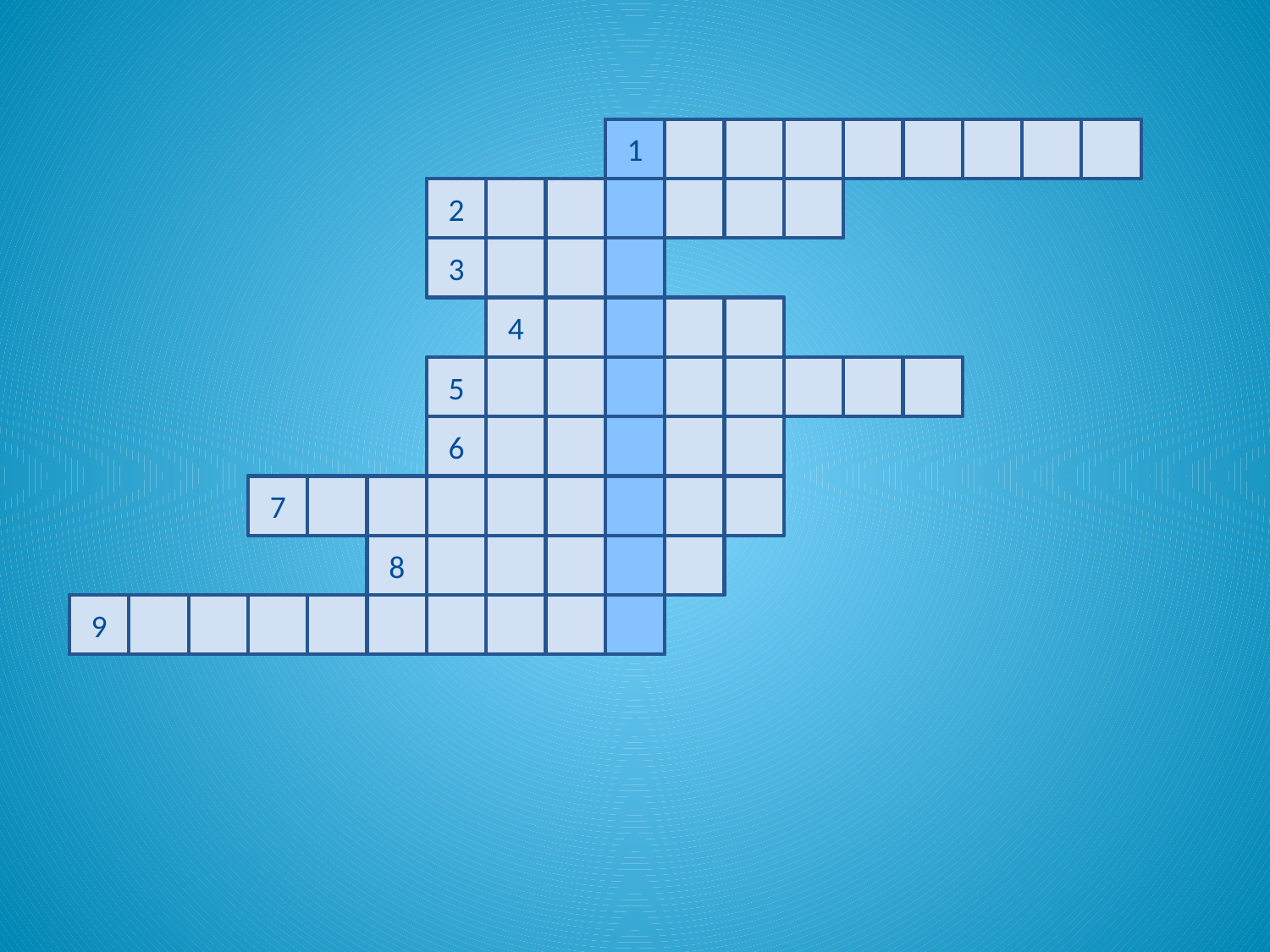

д
1
и

ф

р

а

к

ц

и

я

у
2
г

л

е

р

о

д

к
3
о

к

с

у
у
4
г

о

л

ь

т
5
в

е

р

д

о

с

т

ь

к
6
а

р

б

и

д

а
7
д

с

о

р

б

ц

и

я

г
8
р

а

ф

и

т

а
9
л

л

о

т

р

о

п

и

я